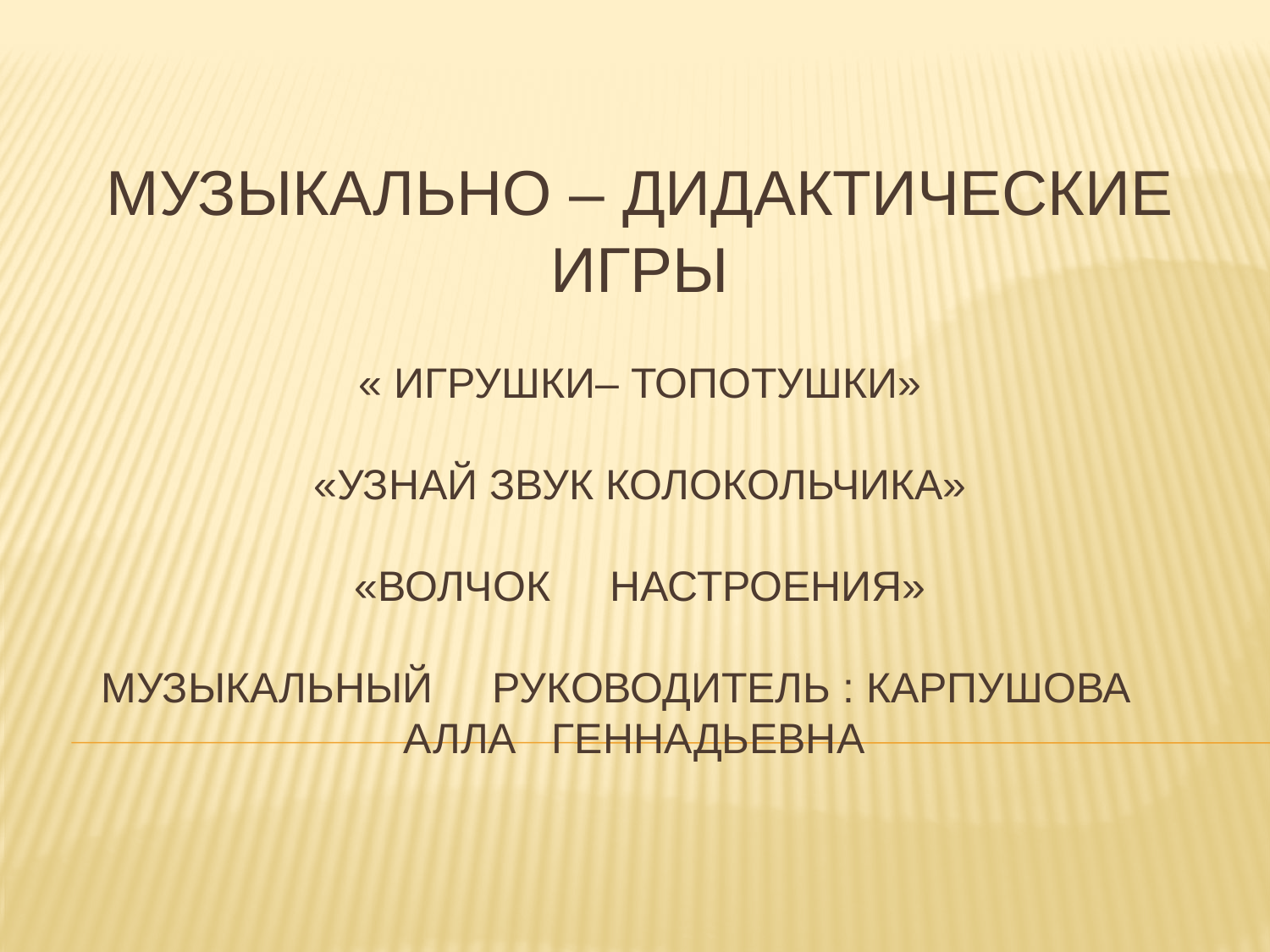

# Музыкально – дидактические игры « Игрушки– топотушки» «Узнай звук колокольчика» «Волчок     настроения» Музыкальный     руководитель : Карпушова     Алла   Геннадьевна